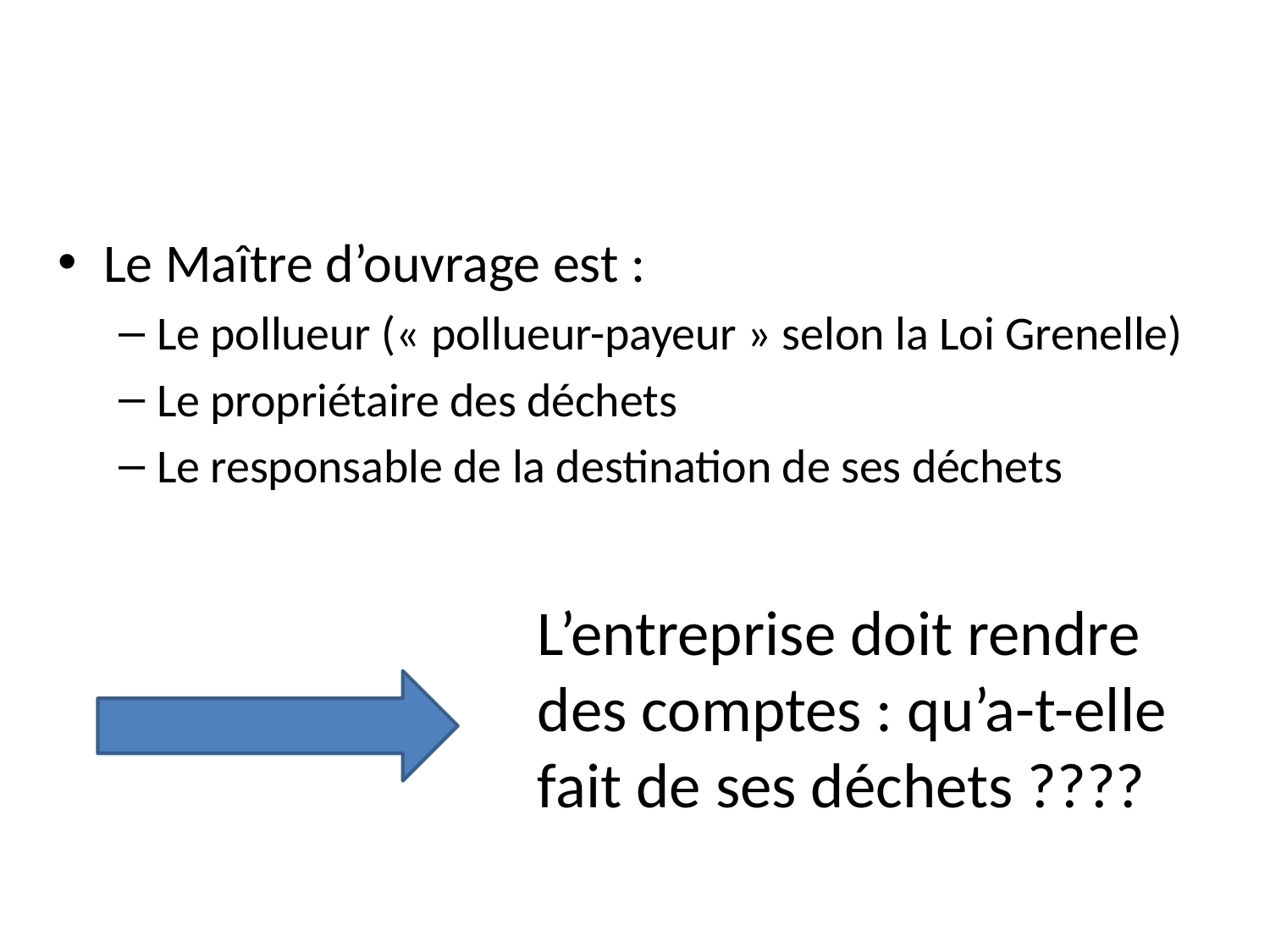

#
Le Maître d’ouvrage est :
Le pollueur (« pollueur-payeur » selon la Loi Grenelle)
Le propriétaire des déchets
Le responsable de la destination de ses déchets

L’entreprise doit rendre des comptes : qu’a-t-elle fait de ses déchets ????